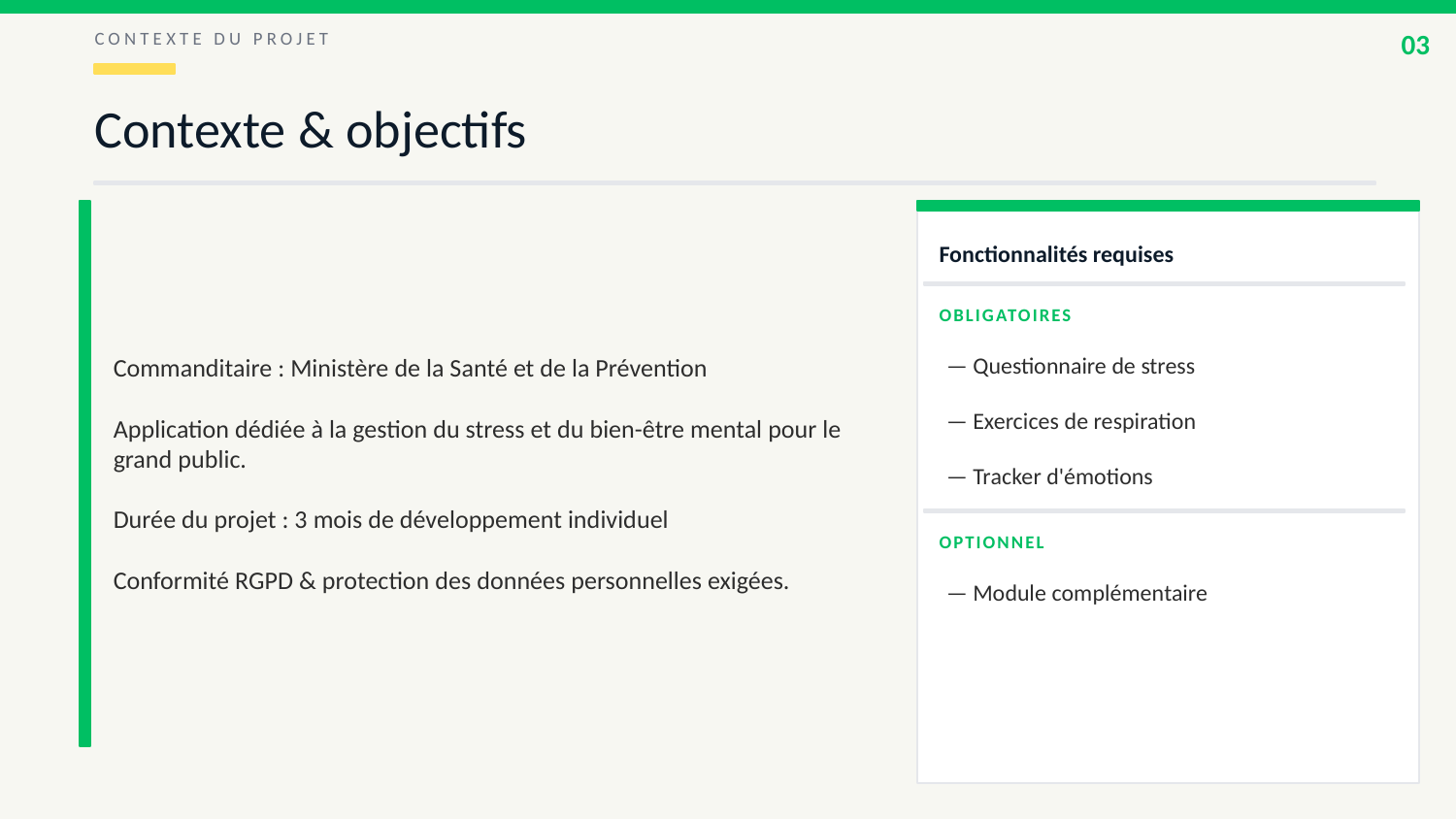

03
CONTEXTE DU PROJET

Contexte & objectifs

Commanditaire : Ministère de la Santé et de la Prévention

Application dédiée à la gestion du stress et du bien-être mental pour le grand public.

Durée du projet : 3 mois de développement individuel

Conformité RGPD & protection des données personnelles exigées.
Fonctionnalités requises

OBLIGATOIRES
— Questionnaire de stress
— Exercices de respiration
— Tracker d'émotions

OPTIONNEL
— Module complémentaire